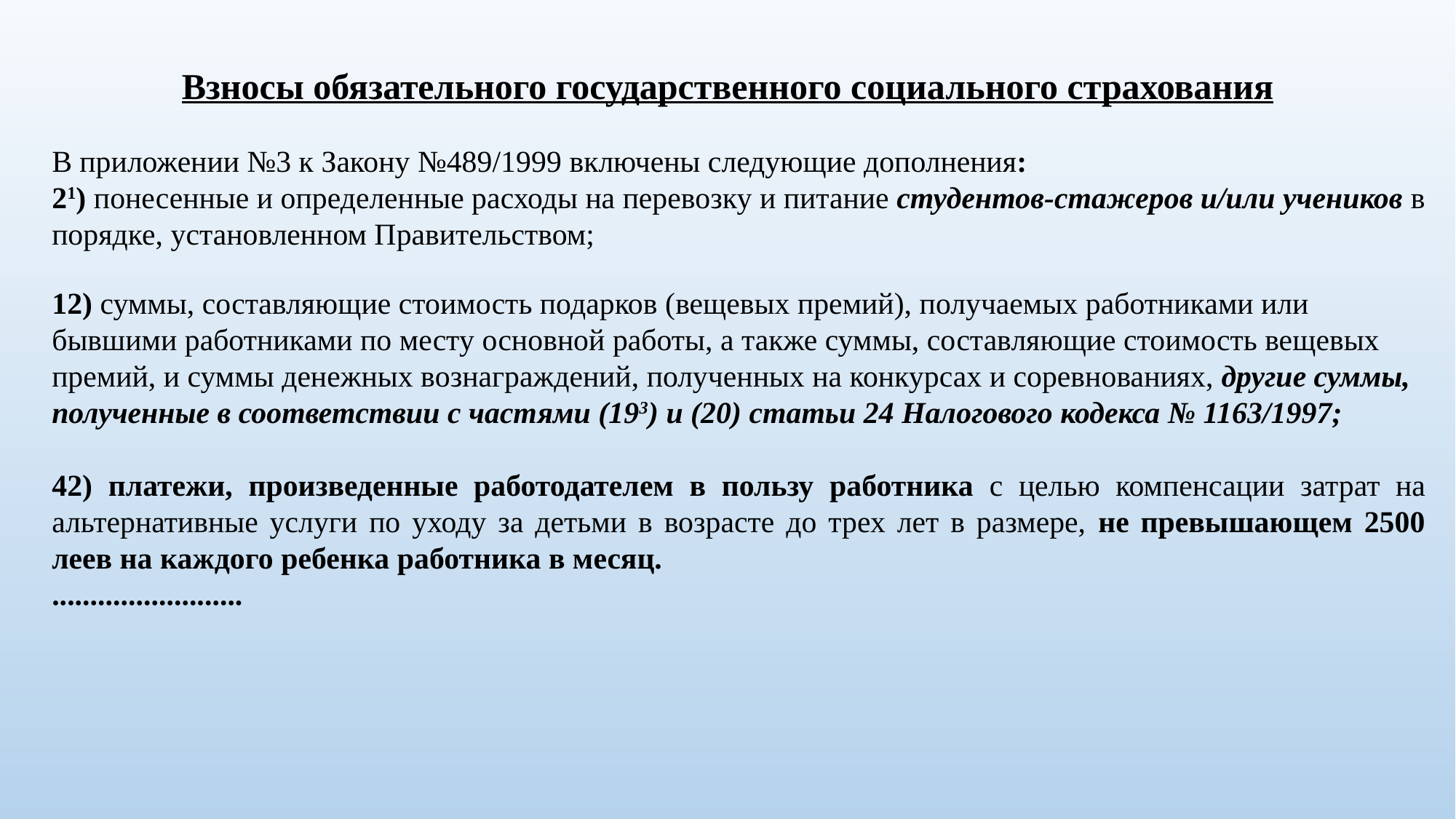

# Взносы обязательного государственного социального страхования
В приложении №3 к Закону №489/1999 включены следующие дополнения:
21) понесенные и определенные расходы на перевозку и питание студентов-стажеров и/или учеников в порядке, установленном Правительством;
12) суммы, составляющие стоимость подарков (вещевых премий), получаемых работниками или бывшими работниками по месту основной работы, а также суммы, составляющие стоимость вещевых премий, и суммы денежных вознаграждений, полученных на конкурсах и соревнованиях, другие суммы, полученные в соответствии с частями (193) и (20) статьи 24 Налогового кодекса № 1163/1997;

42) платежи, произведенные работодателем в пользу работника с целью компенсации затрат на альтернативные услуги по уходу за детьми в возрасте до трех лет в размере, не превышающем 2500 леев на каждого ребенка работника в месяц.
.........................